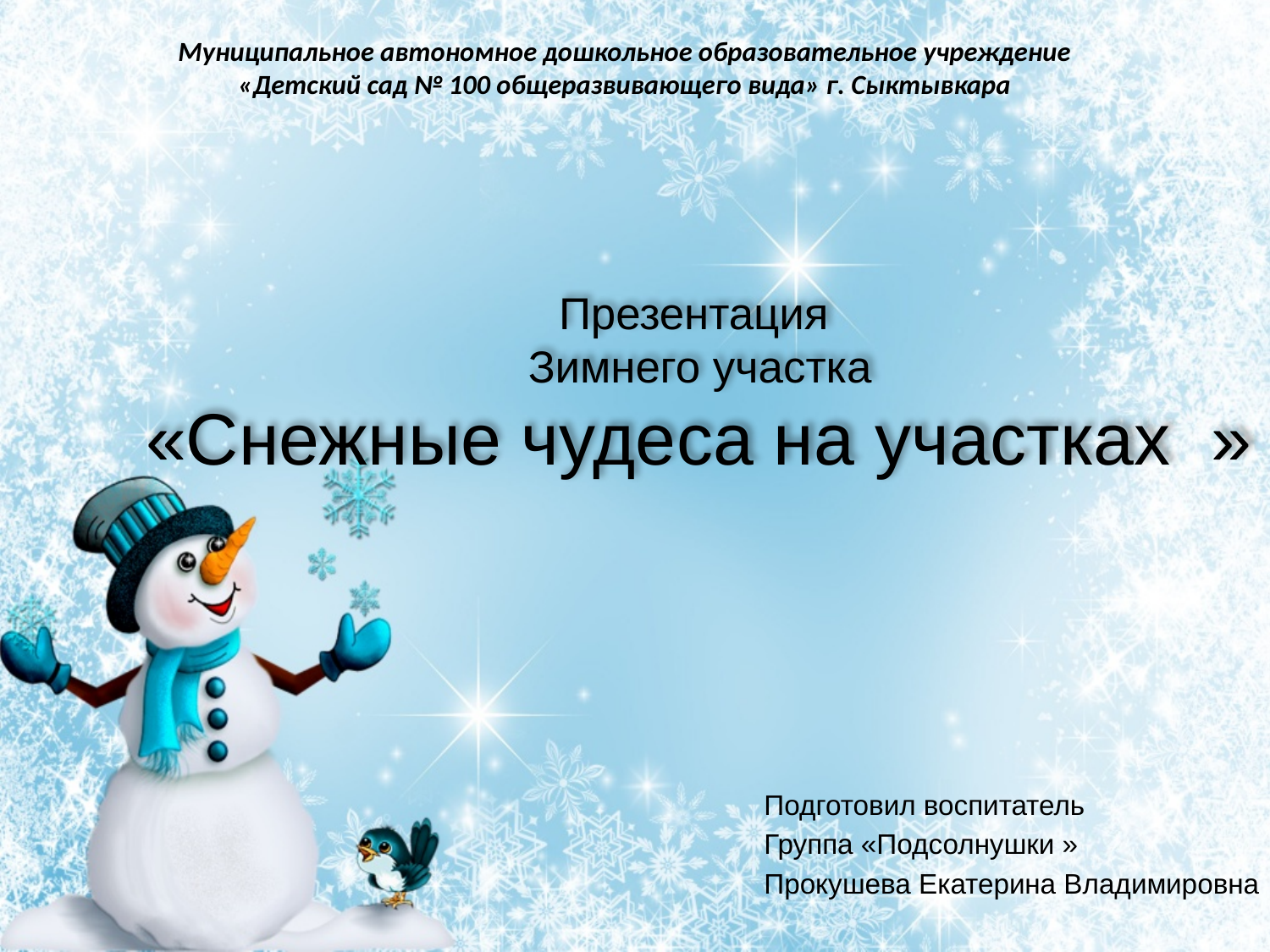

Муниципальное автономное дошкольное образовательное учреждение
«Детский сад № 100 общеразвивающего вида» г. Сыктывкара
# Презентация Зимнего участка «Снежные чудеса на участках  »
Подготовил воспитатель
Группа «Подсолнушки »
Прокушева Екатерина Владимировна